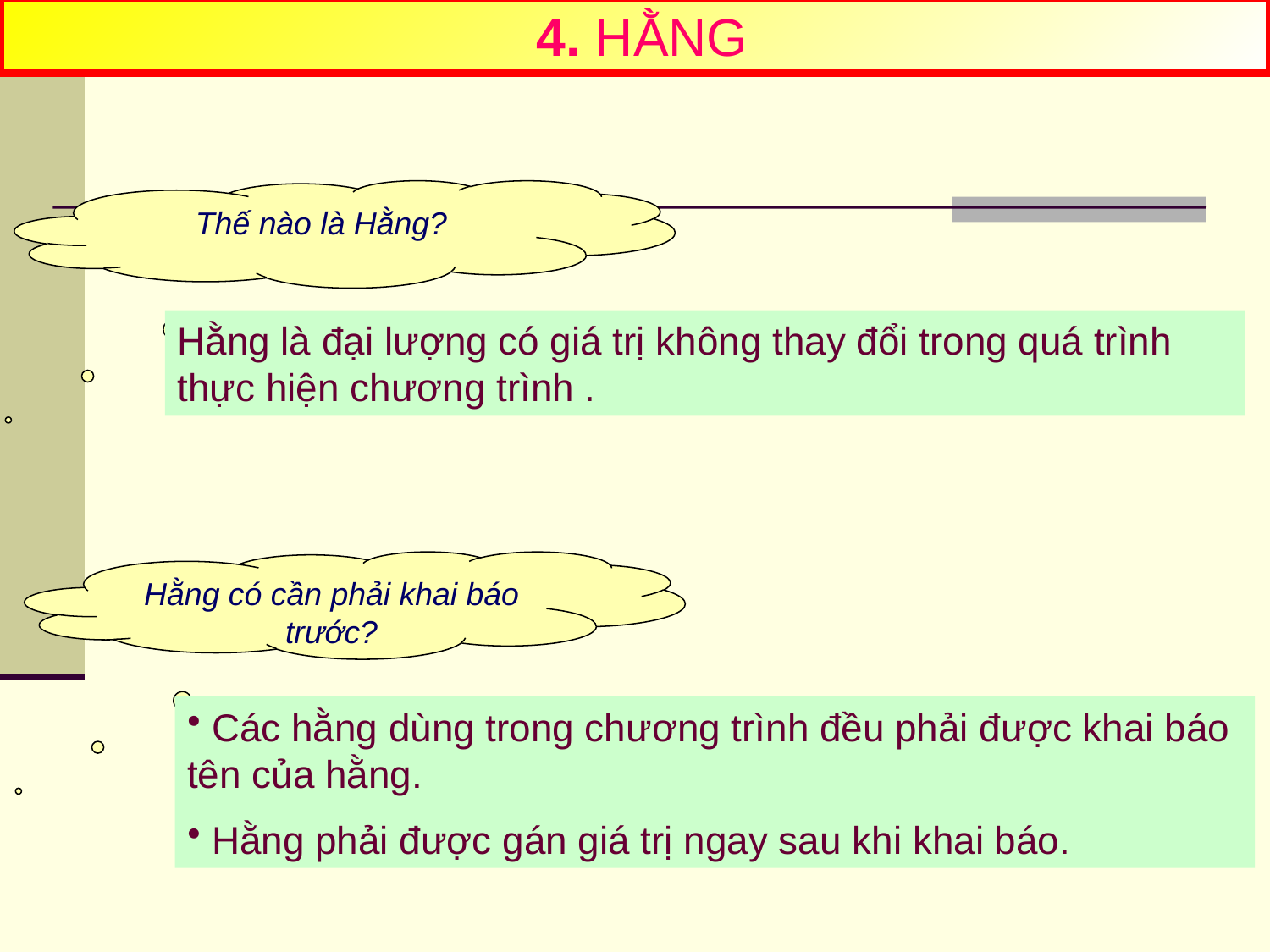

4. HẰNG
Thế nào là Hằng?
Hằng là đại lượng có giá trị không thay đổi trong quá trình thực hiện chương trình .
Hằng có cần phải khai báo trước?
 Các hằng dùng trong chương trình đều phải được khai báo tên của hằng.
 Hằng phải được gán giá trị ngay sau khi khai báo.